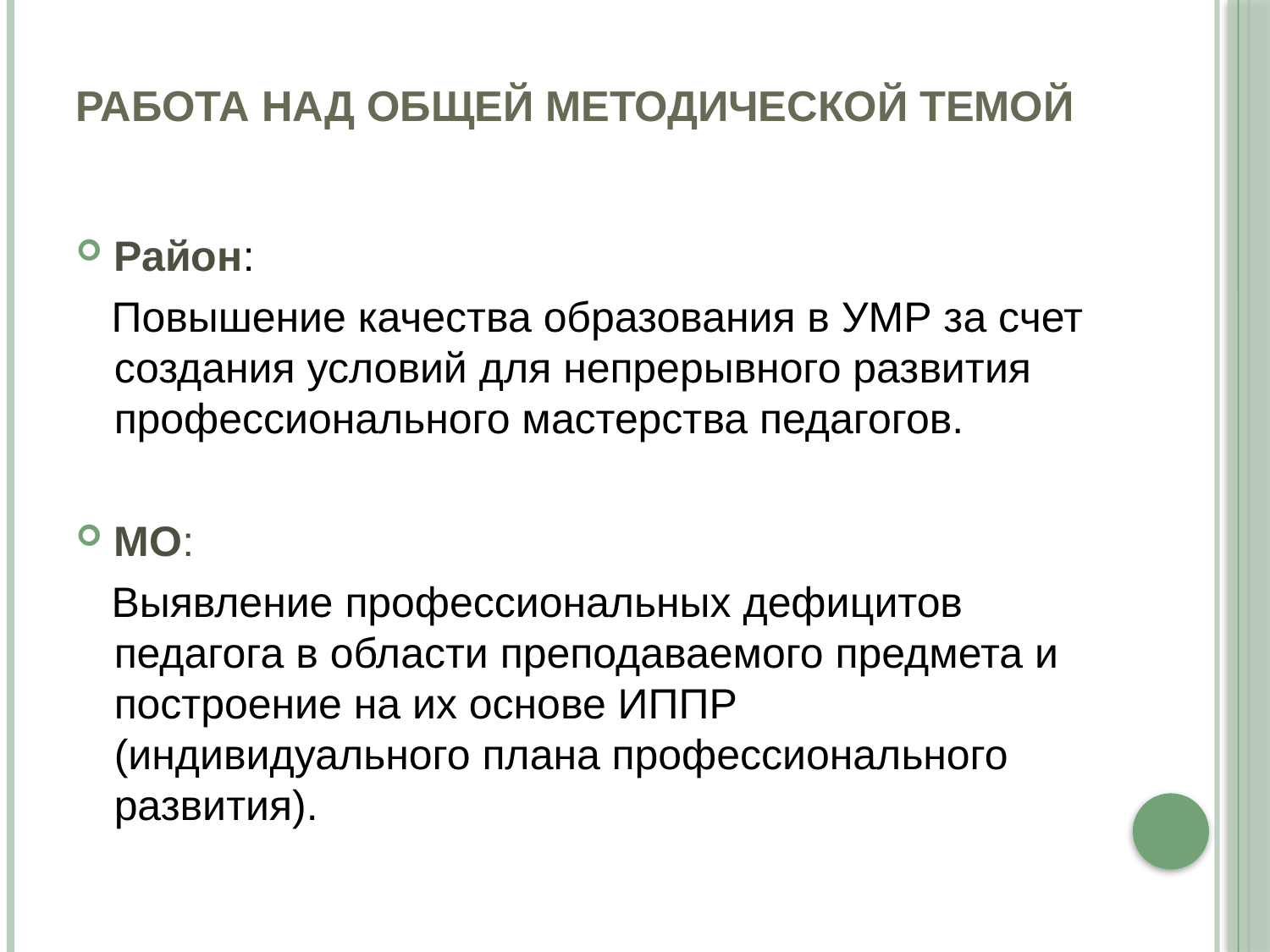

# Работа над общей методической темой
Район:
   Повышение качества образования в УМР за счет создания условий для непрерывного развития профессионального мастерства педагогов.

МО:
   Выявление профессиональных дефицитов педагога в области преподаваемого предмета и построение на их основе ИППР (индивидуального плана профессионального развития).